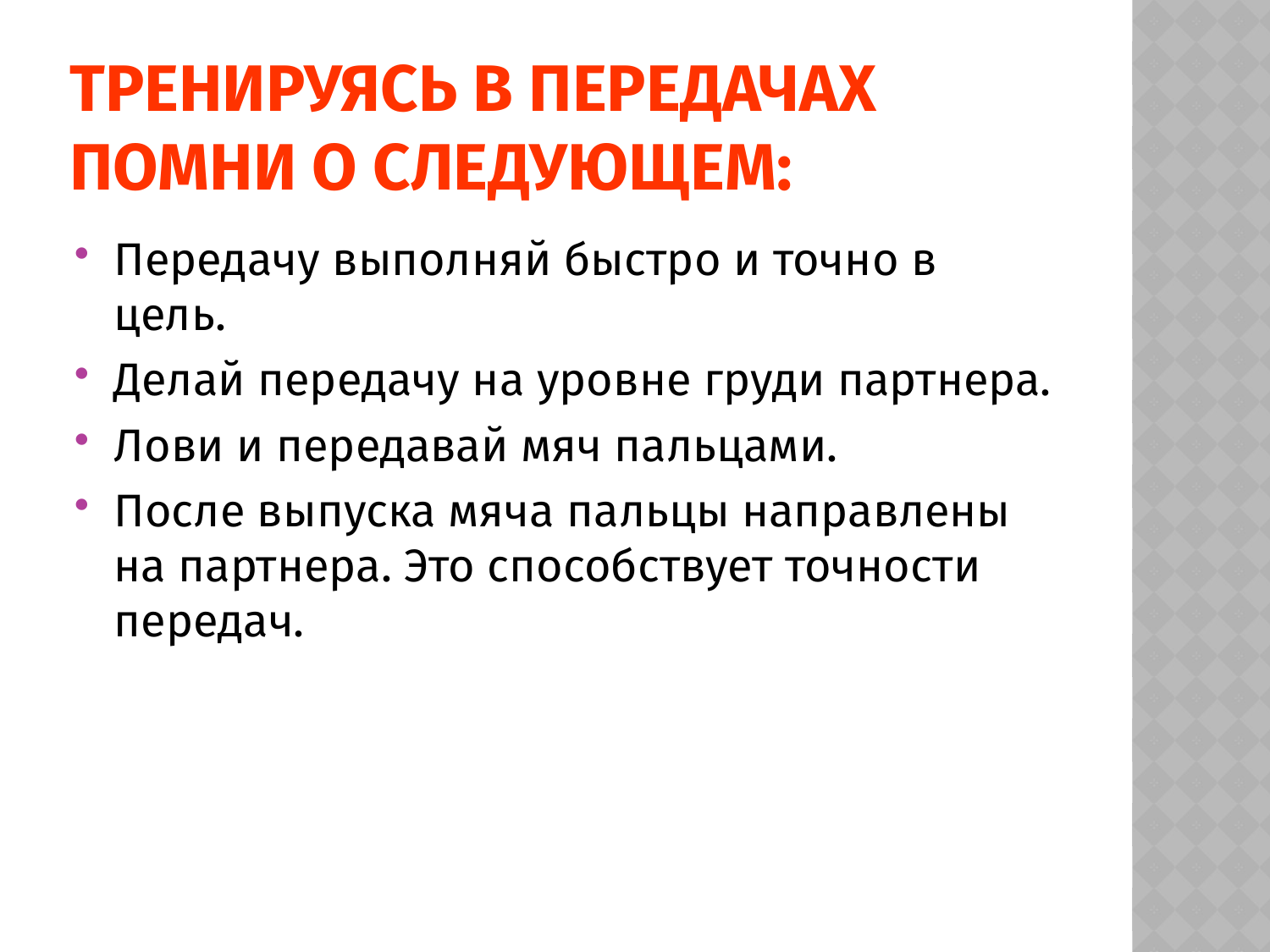

# Тренируясь в передачах помни о следующем:
Передачу выполняй быстро и точно в цель.
Делай передачу на уровне груди партнера.
Лови и передавай мяч пальцами.
После выпуска мяча пальцы направлены на партнера. Это способствует точности передач.